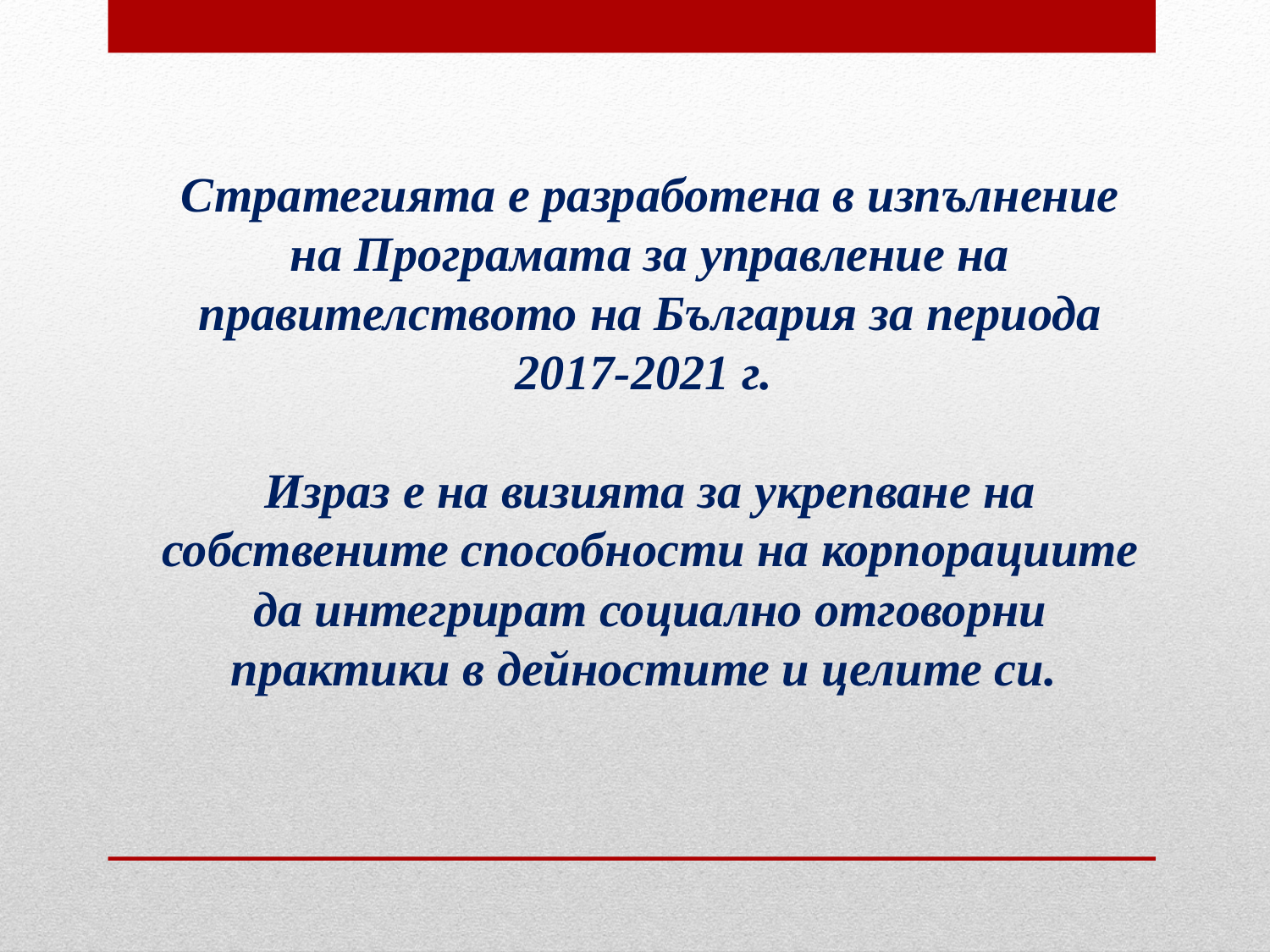

Стратегията е разработена в изпълнение на Програмата за управление на правителството на България за периода 2017-2021 г.

Израз е на визията за укрепване на собствените способности на корпорациите да интегрират социално отговорни практики в дейностите и целите си.